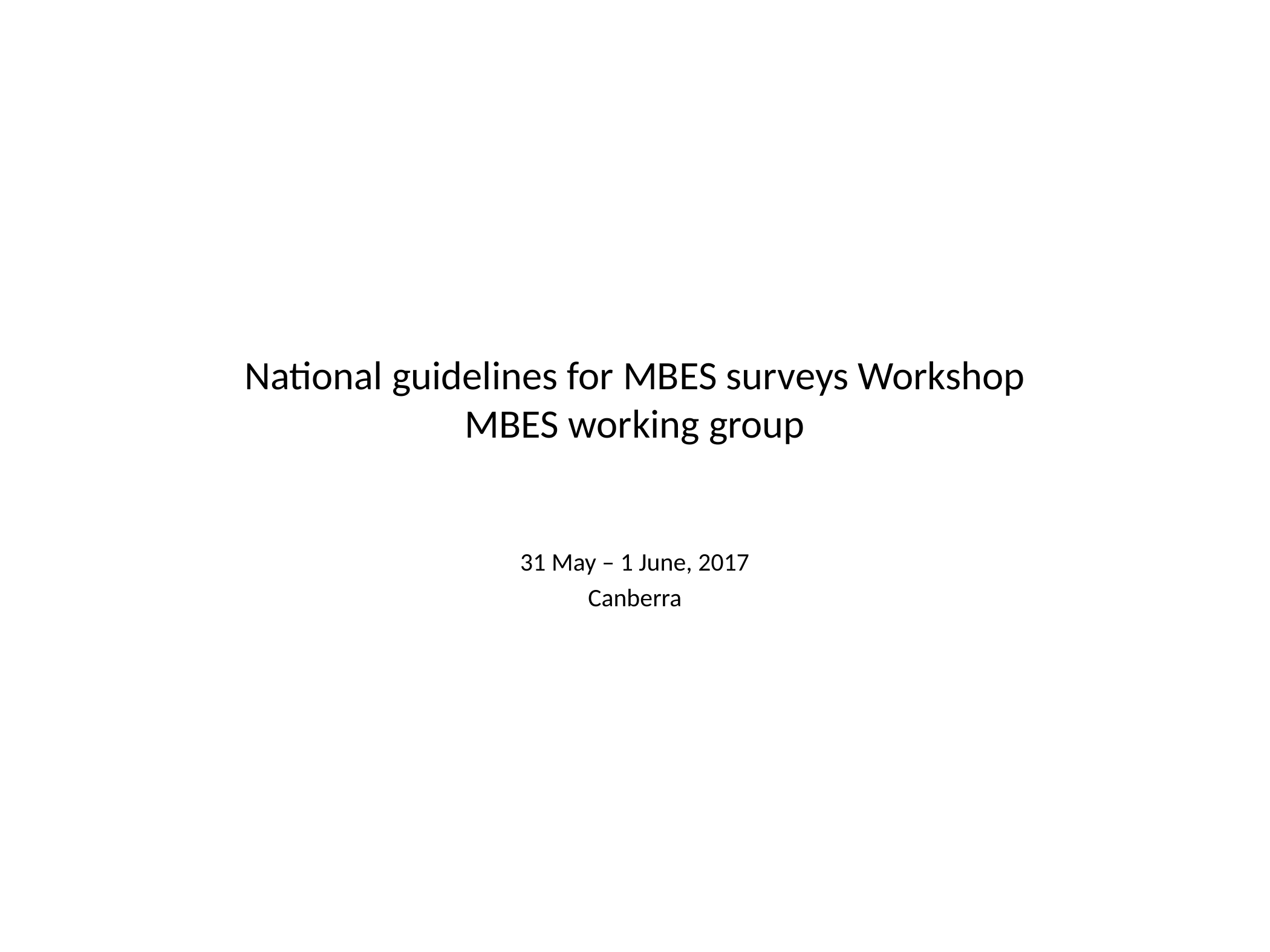

# National guidelines for MBES surveys Workshop MBES working group
31 May – 1 June, 2017
Canberra